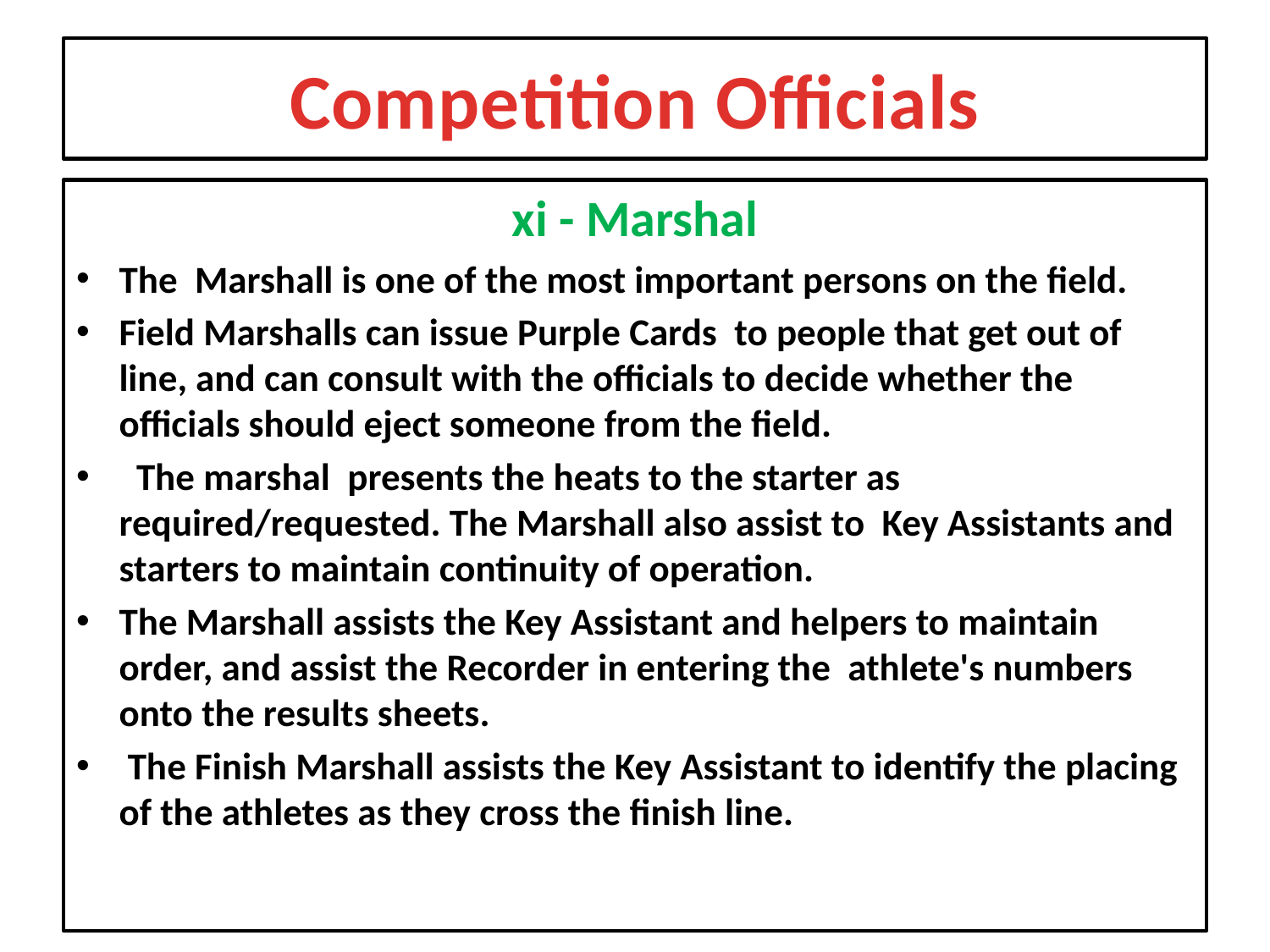

# Competition Officials
xi - Marshal
The  Marshall is one of the most important persons on the field.
Field Marshalls can issue Purple Cards  to people that get out of line, and can consult with the officials to decide whether the officials should eject someone from the field.
  The marshal  presents the heats to the starter as required/requested. The Marshall also assist to  Key Assistants and starters to maintain continuity of operation.
The Marshall assists the Key Assistant and helpers to maintain order, and assist the Recorder in entering the  athlete's numbers onto the results sheets.
 The Finish Marshall assists the Key Assistant to identify the placing of the athletes as they cross the finish line.